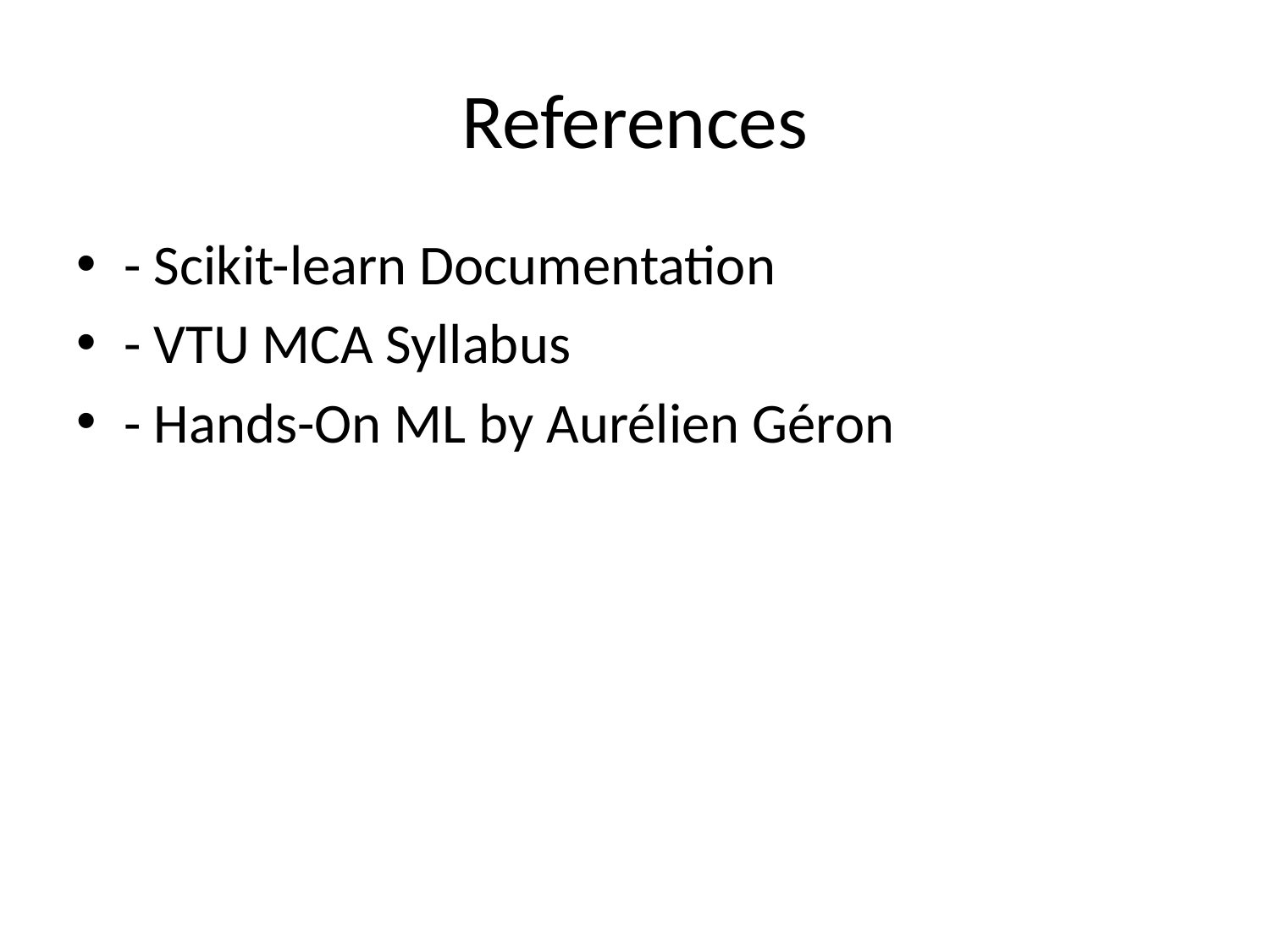

# References
- Scikit-learn Documentation
- VTU MCA Syllabus
- Hands-On ML by Aurélien Géron